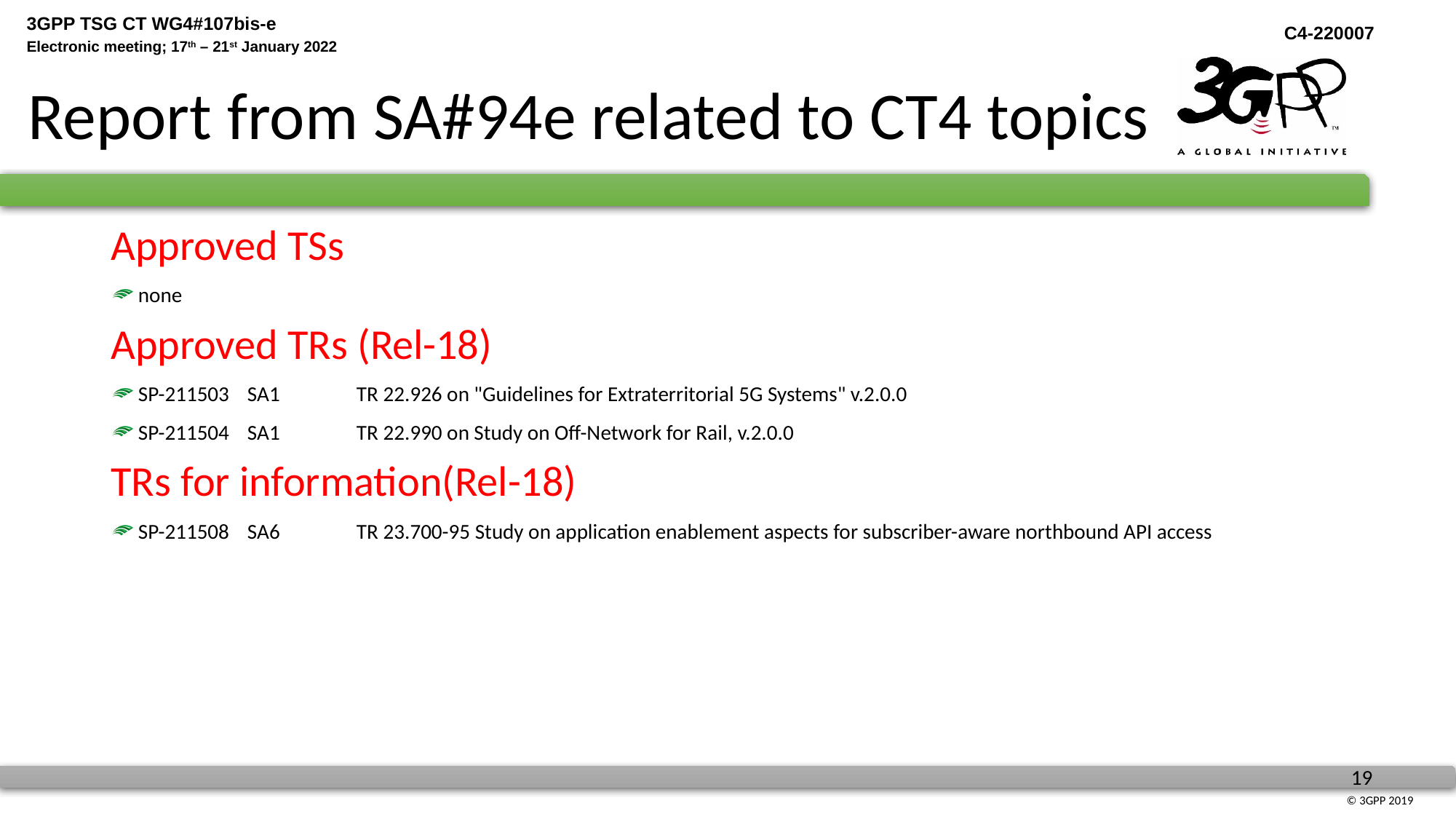

# Report from SA#94e related to CT4 topics
Approved TSs
none
Approved TRs (Rel-18)
SP-211503	SA1	TR 22.926 on "Guidelines for Extraterritorial 5G Systems" v.2.0.0
SP-211504	SA1	TR 22.990 on Study on Off-Network for Rail, v.2.0.0
TRs for information(Rel-18)
SP-211508	SA6	TR 23.700-95 Study on application enablement aspects for subscriber-aware northbound API access